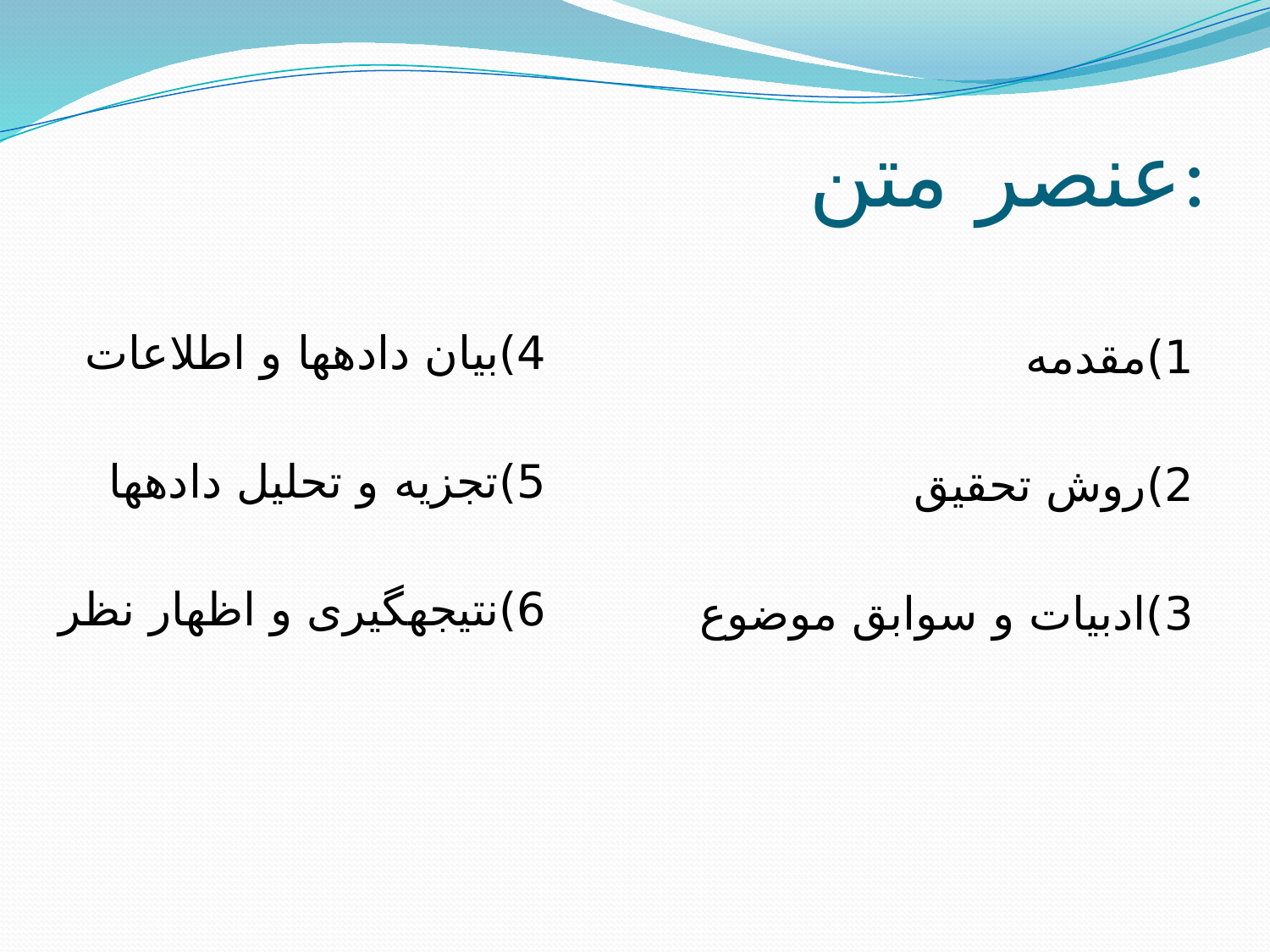

# عنصر متن:
4)بیان داده‫ها و اطلاعات

5)تجزیه و تحلیل داده‫ها

6)نتیجه‫گیری و اظهار نظر
1)مقدمه

2)روش تحقیق

3)ادبیات و سوابق موضوع